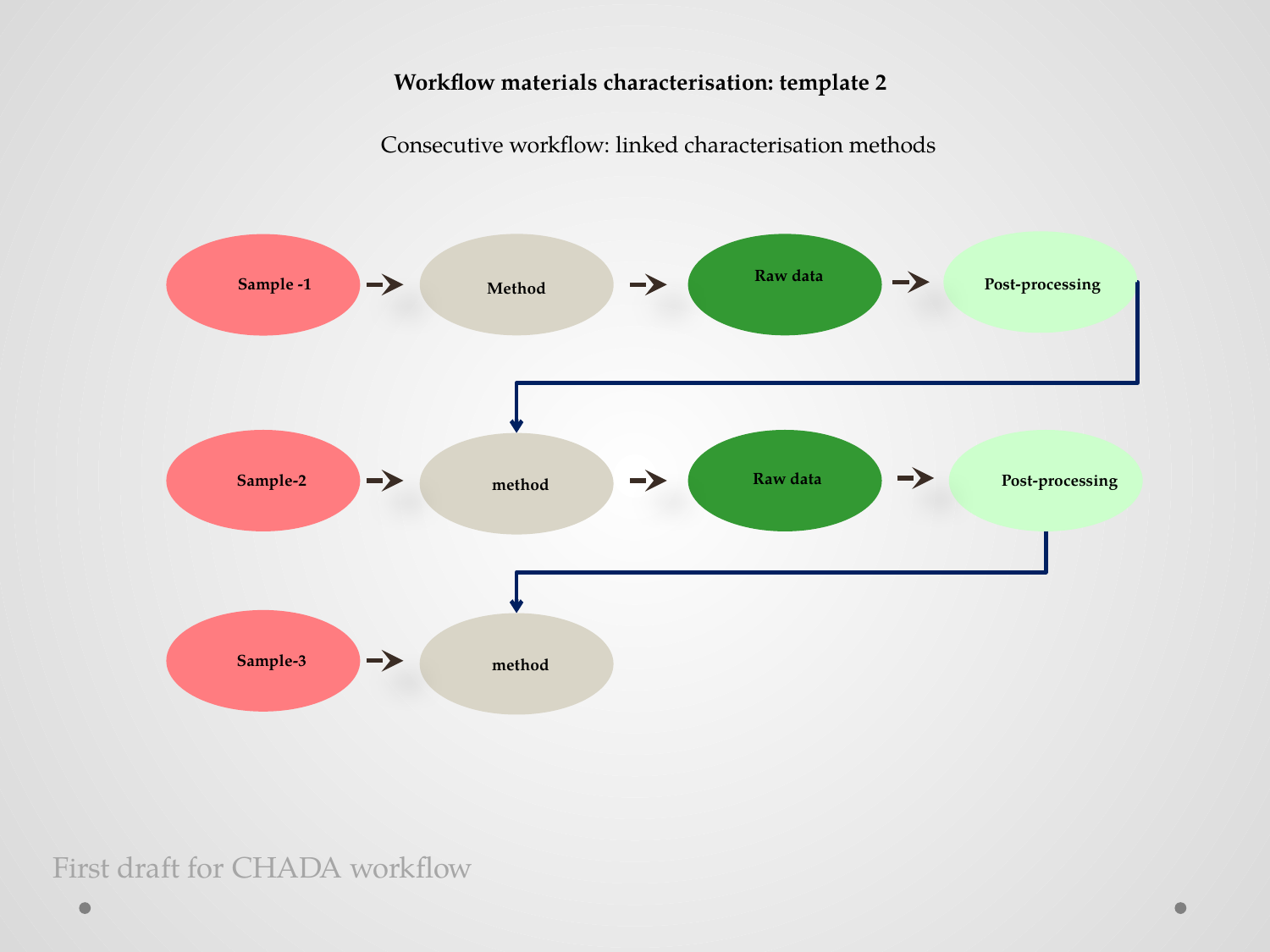

Workflow materials characterisation: template 2
Consecutive workflow: linked characterisation methods

Raw data
Sample -1
Post-processing
Method

Raw data
Sample-2
Post-processing
method

Sample-3
method
First draft for CHADA workflow